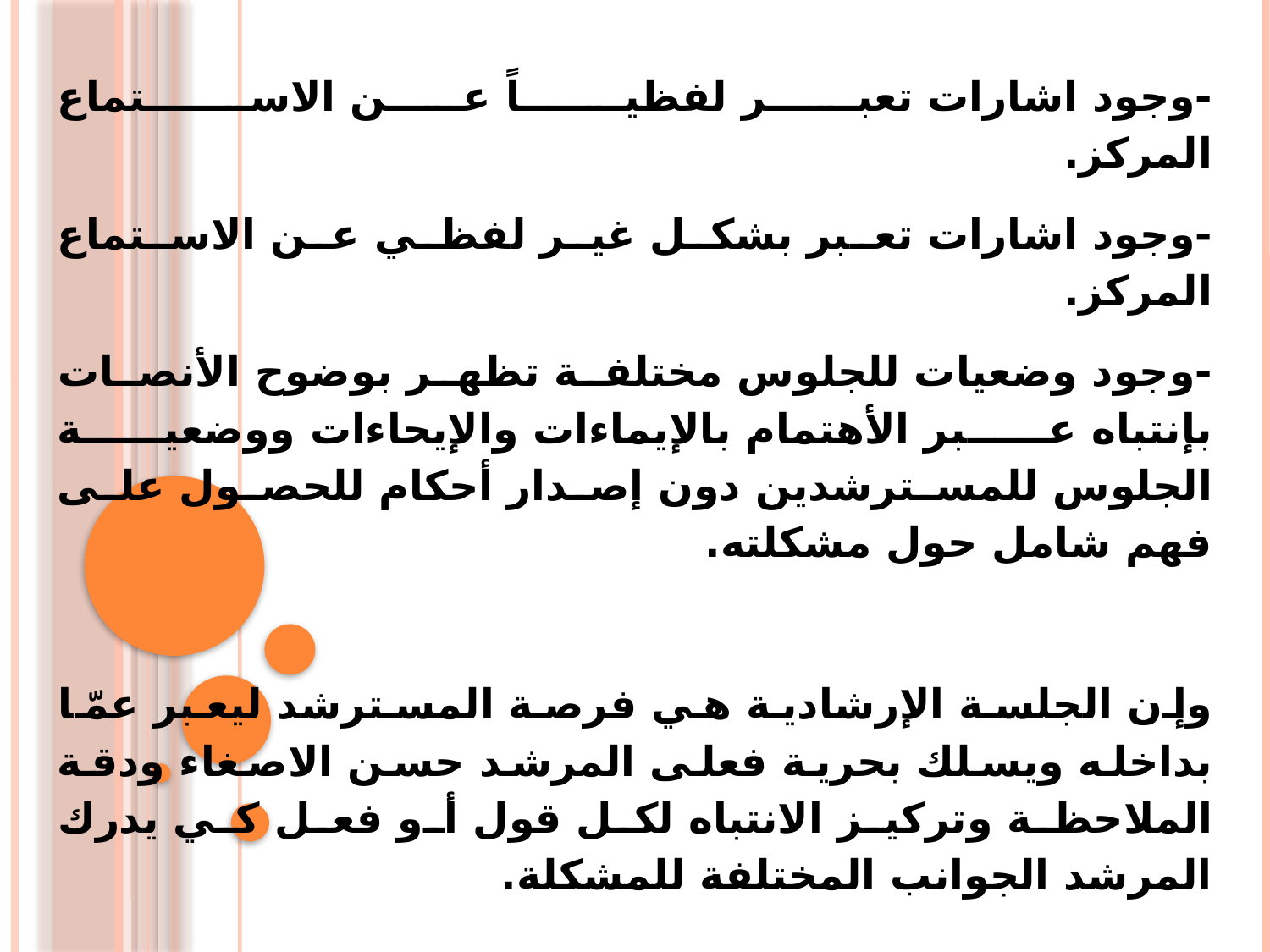

-	وجود اشارات تعبــــر لفظيـــــاً عـــن الاســـــتماع المركز.
-	وجود اشارات تعبر بشكل غير لفظي عن الاستماع المركز.
-	وجود وضعيات للجلوس مختلفة تظهر بوضوح الأنصات بإنتباه عبر الأهتمام بالإيماءات والإيحاءات ووضعية الجلوس للمسترشدين دون إصدار أحكام للحصول على فهم شامل حول مشكلته.

وإن الجلسة الإرشادية هي فرصة المسترشد ليعبر عمّا بداخله ويسلك بحرية فعلى المرشد حسن الاصغاء ودقة الملاحظة وتركيز الانتباه لكل قول أو فعل كي يدرك المرشد الجوانب المختلفة للمشكلة.